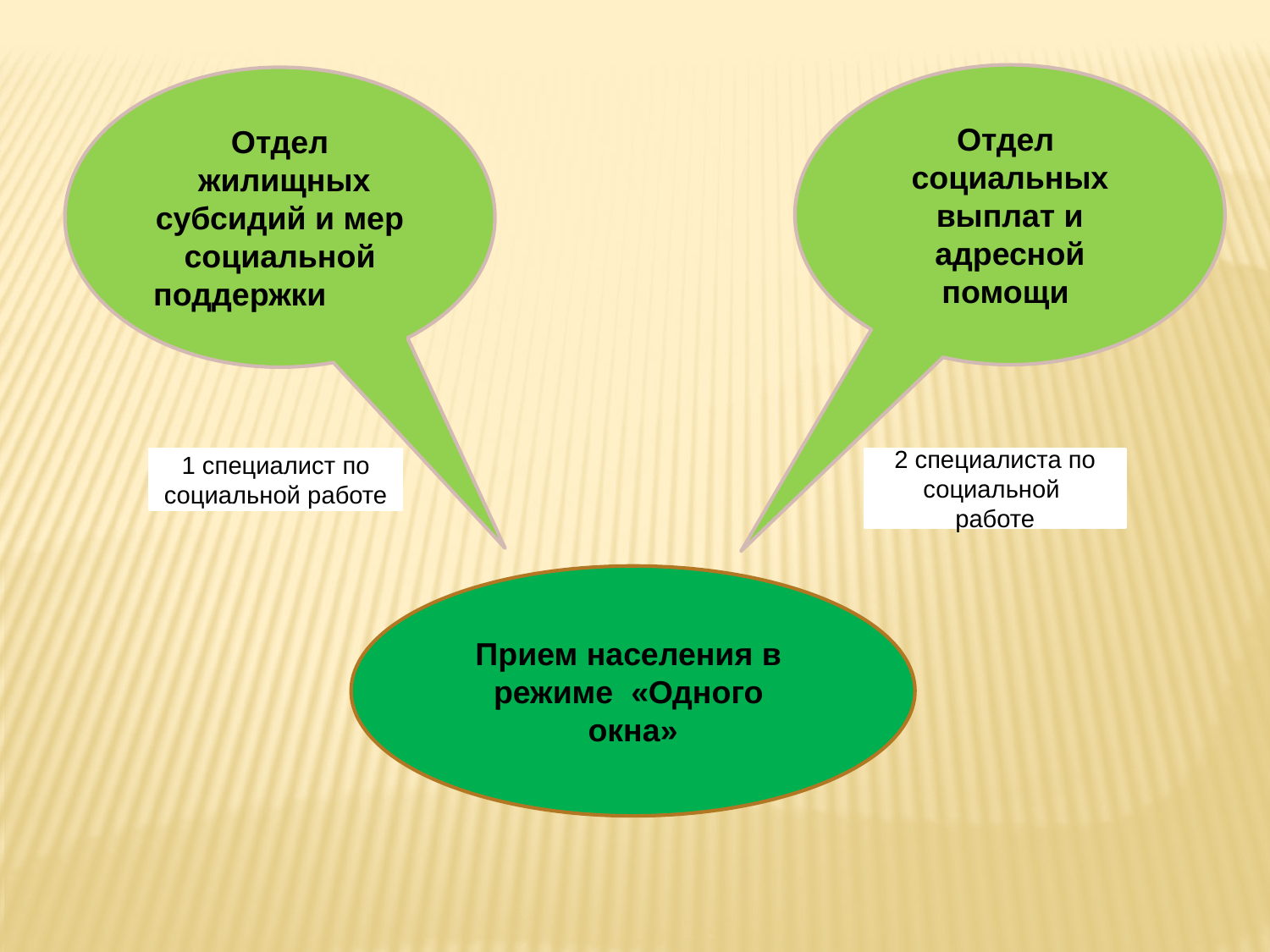

Отдел
социальных выплат и адресной помощи
Отдел
 жилищных субсидий и мер социальной поддержки
1 специалист по социальной работе
2 специалиста по социальной
работе
Прием населения в  режиме  «Одного  окна»